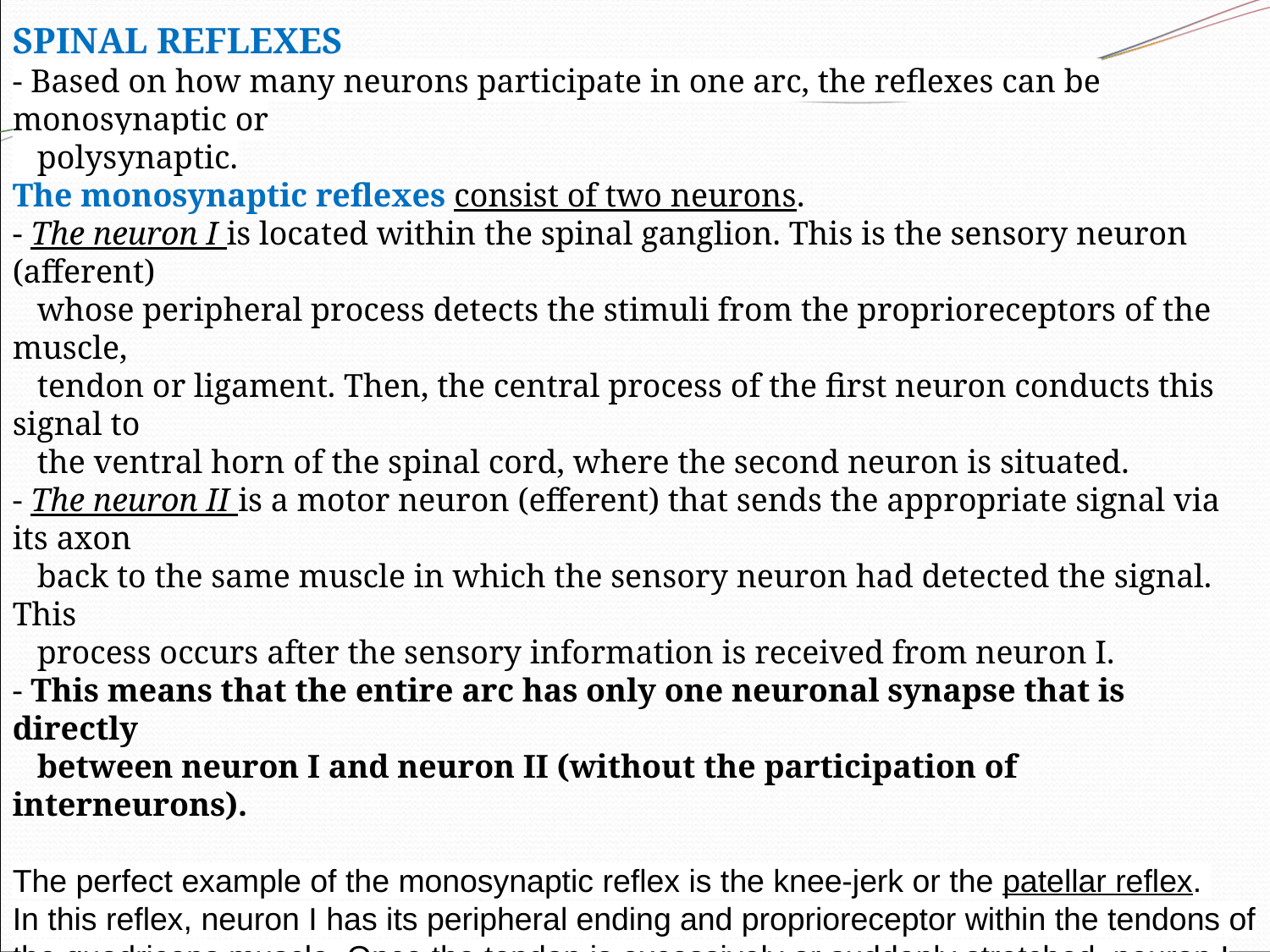

SPINAL REFLEXES
- Based on how many neurons participate in one arc, the reflexes can be monosynaptic or
   polysynaptic.
The monosynaptic reflexes consist of two neurons.
- The neuron I is located within the spinal ganglion. This is the sensory neuron (afferent)
   whose peripheral process detects the stimuli from the proprioreceptors of the muscle,
   tendon or ligament. Then, the central process of the first neuron conducts this signal to
   the ventral horn of the spinal cord, where the second neuron is situated.
- The neuron II is a motor neuron (efferent) that sends the appropriate signal via its axon
   back to the same muscle in which the sensory neuron had detected the signal. This
   process occurs after the sensory information is received from neuron I.
- This means that the entire arc has only one neuronal synapse that is directly
   between neuron I and neuron II (without the participation of interneurons).

The perfect example of the monosynaptic reflex is the knee-jerk or the patellar reflex.
In this reflex, neuron I has its peripheral ending and proprioreceptor within the tendons of the quadriceps muscle. Once the tendon is excessively or suddenly stretched, neuron I detects that and informs neuron II that action is needed to avoid any injury to the tendon. Then, neuron II of the patellar reflex, which is in the lumbar segments of the spinal cord, sends the efferent signal through its axon to the quadriceps muscle to contract.

- So, the adequate stimulus is the stretching of the muscle, and the adequate response is its
   contraction. Considering this pattern, we can say that most monosynaptic reflexes
   are stretching reflexes.